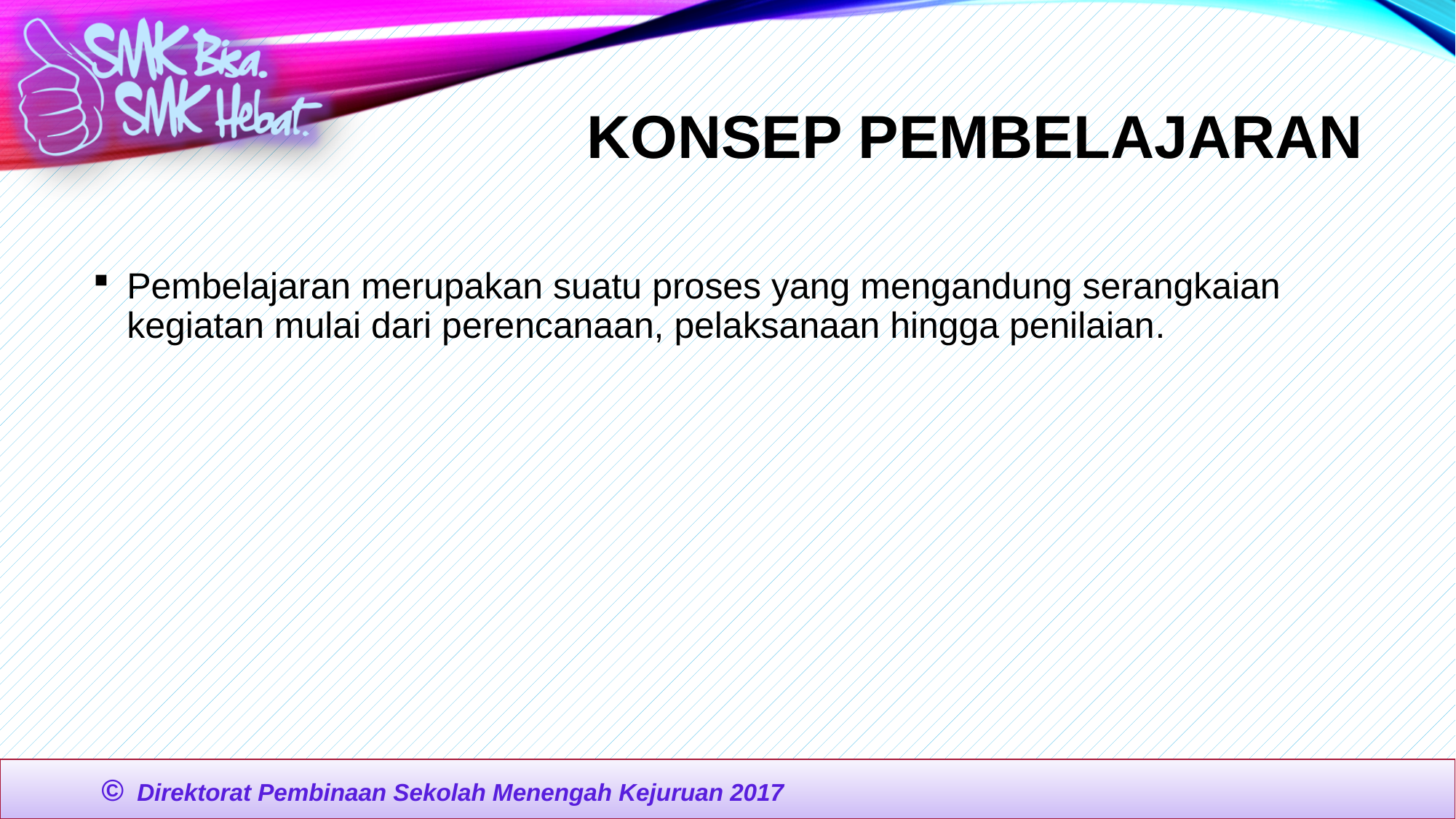

# KONSEP PEMBELAJARAN
Pembelajaran merupakan suatu proses yang mengandung serangkaian kegiatan mulai dari perencanaan, pelaksanaan hingga penilaian.